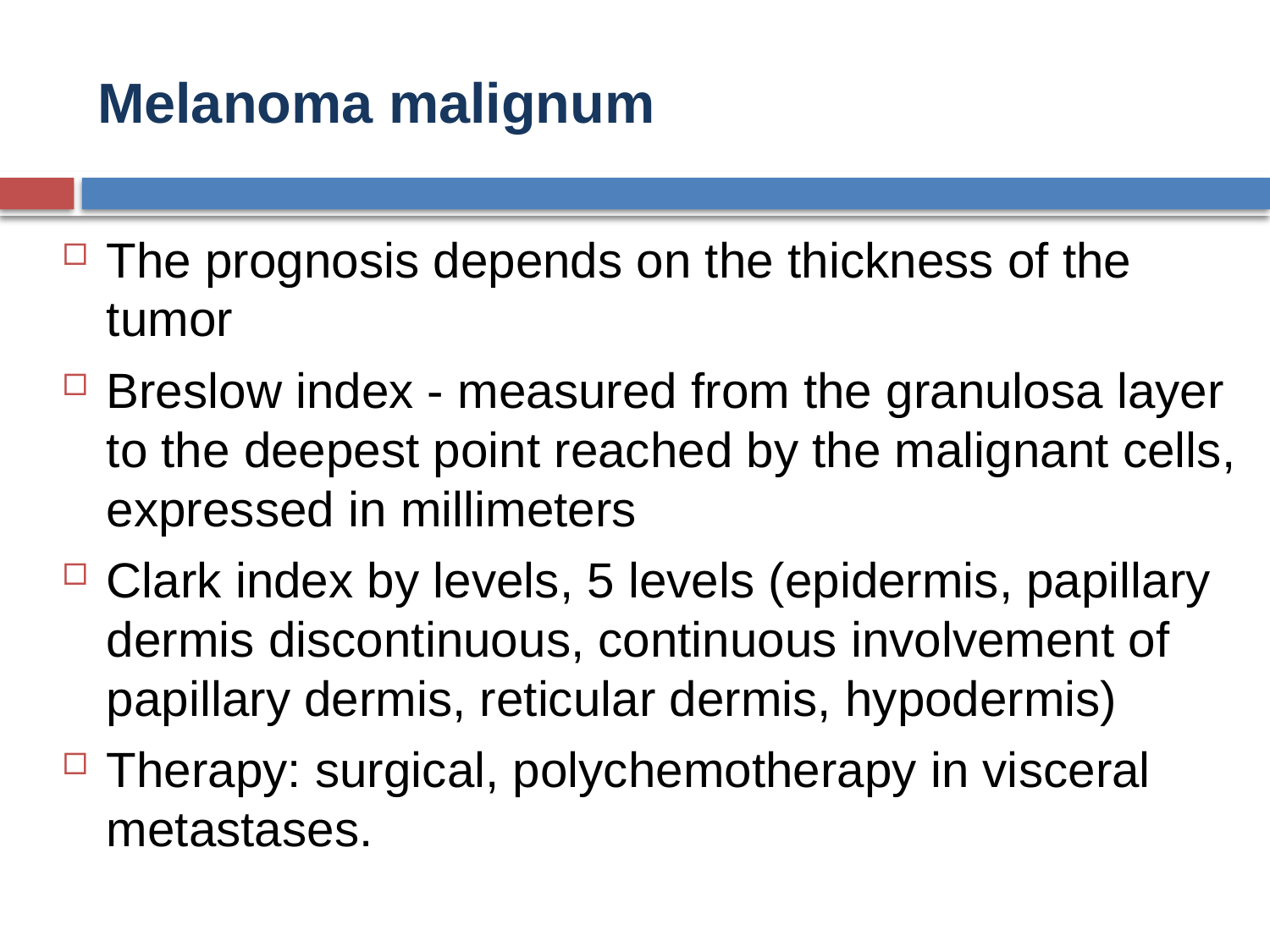

# Melanoma malignum
The prognosis depends on the thickness of the tumor
Breslow index - measured from the granulosa layer to the deepest point reached by the malignant cells, expressed in millimeters
Clark index by levels, 5 levels (epidermis, papillary dermis discontinuous, continuous involvement of papillary dermis, reticular dermis, hypodermis)
Therapy: surgical, polychemotherapy in visceral metastases.